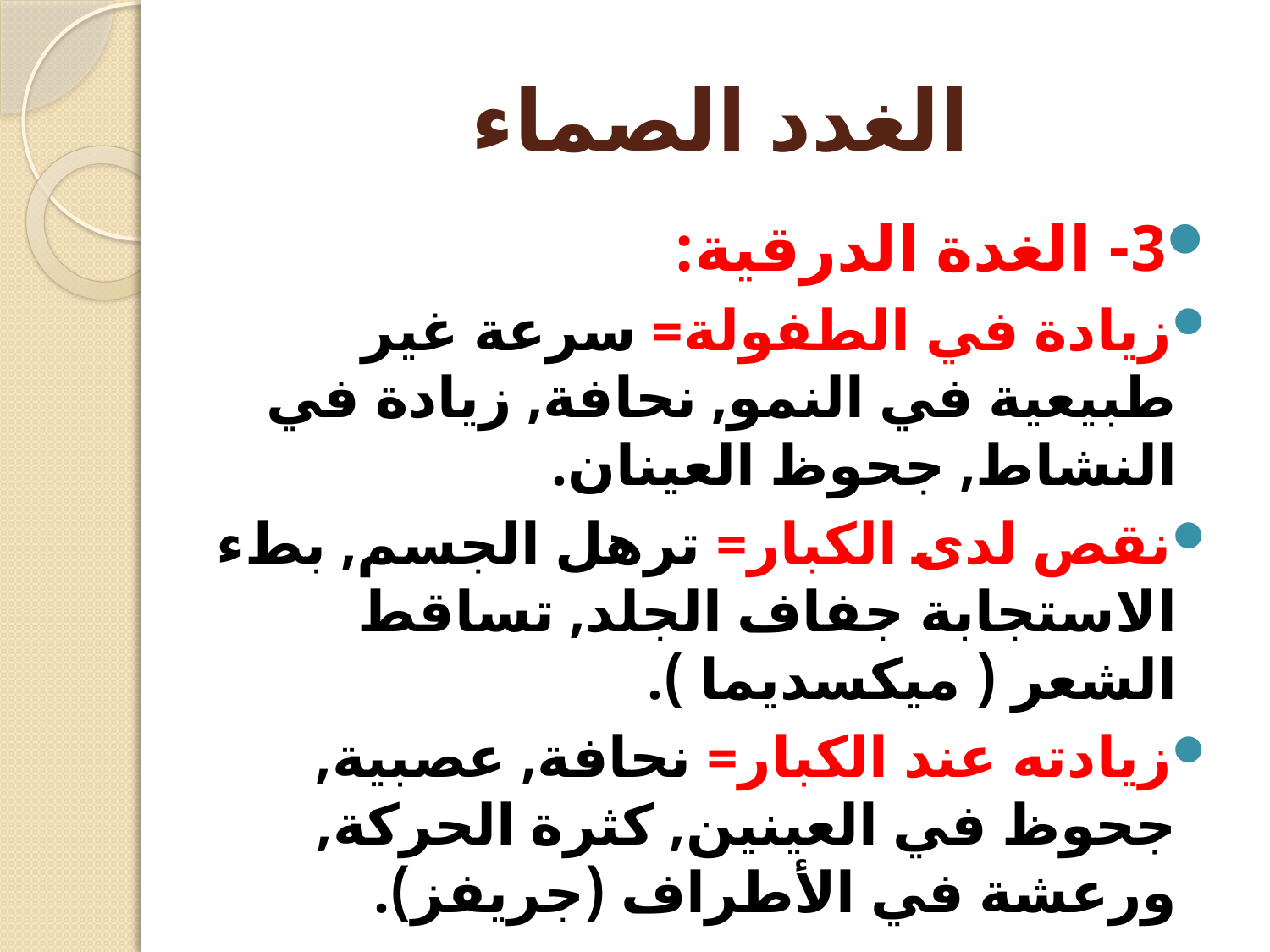

# الغدد الصماء
3- الغدة الدرقية:
زيادة في الطفولة= سرعة غير طبيعية في النمو, نحافة, زيادة في النشاط, جحوظ العينان.
نقص لدى الكبار= ترهل الجسم, بطء الاستجابة جفاف الجلد, تساقط الشعر ( ميكسديما ).
زيادته عند الكبار= نحافة, عصبية, جحوظ في العينين, كثرة الحركة, ورعشة في الأطراف (جريفز).